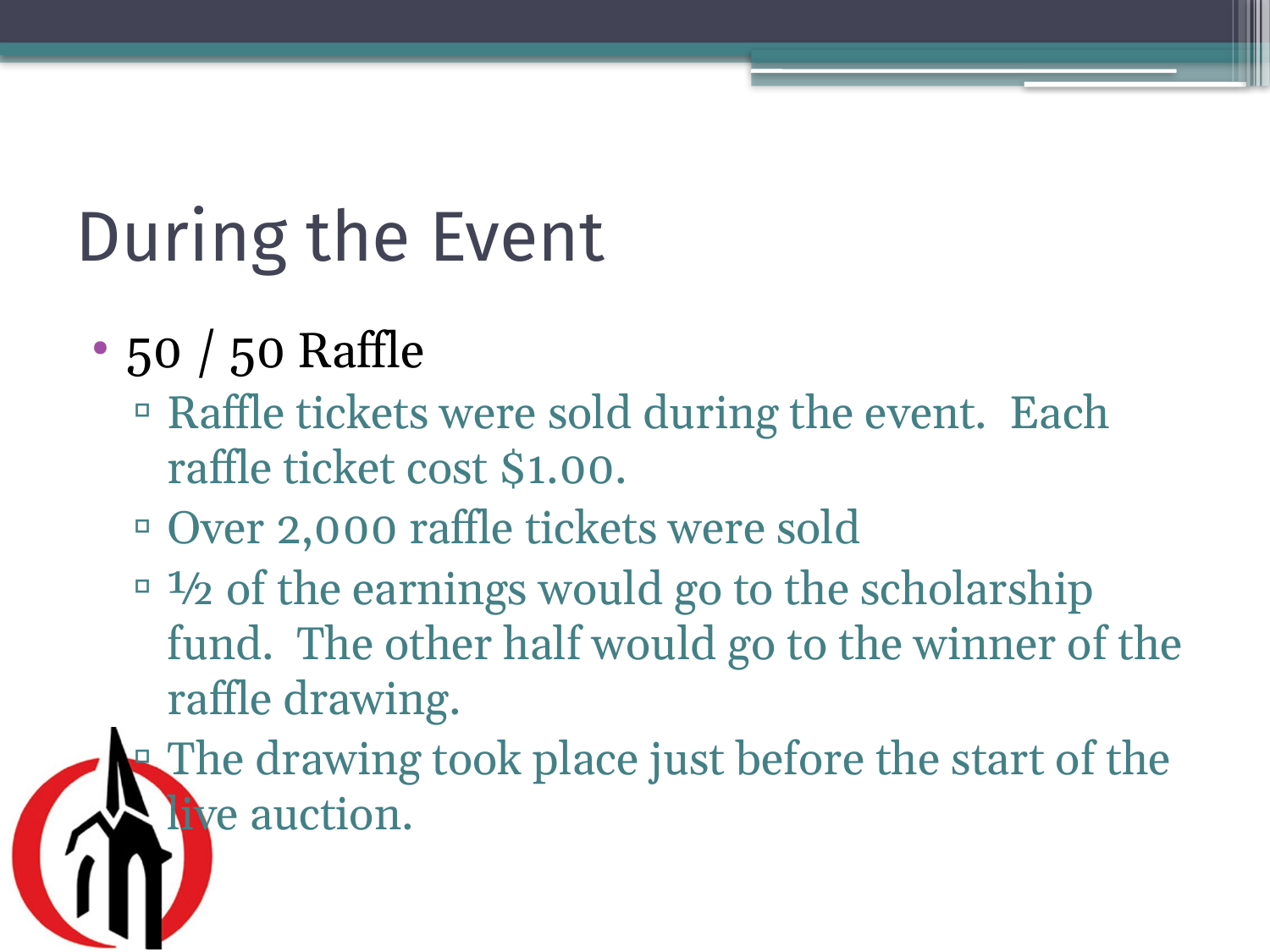

# During the Event
50 / 50 Raffle
Raffle tickets were sold during the event.  Each raffle ticket cost $1.00.
Over 2,000 raffle tickets were sold
½ of the earnings would go to the scholarship fund.  The other half would go to the winner of the raffle drawing.
The drawing took place just before the start of the live auction.